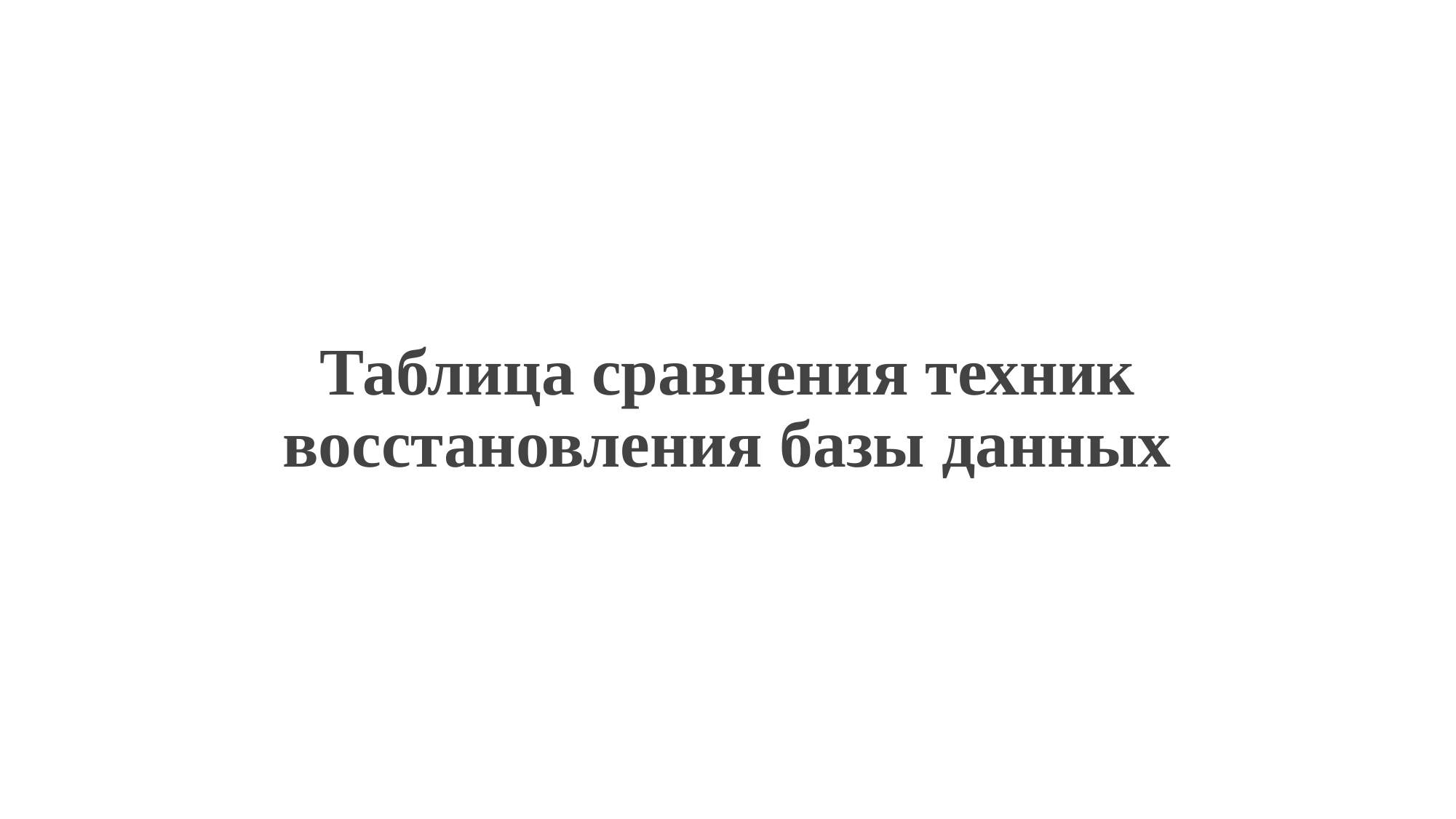

# Таблица сравнения техник восстановления базы данных